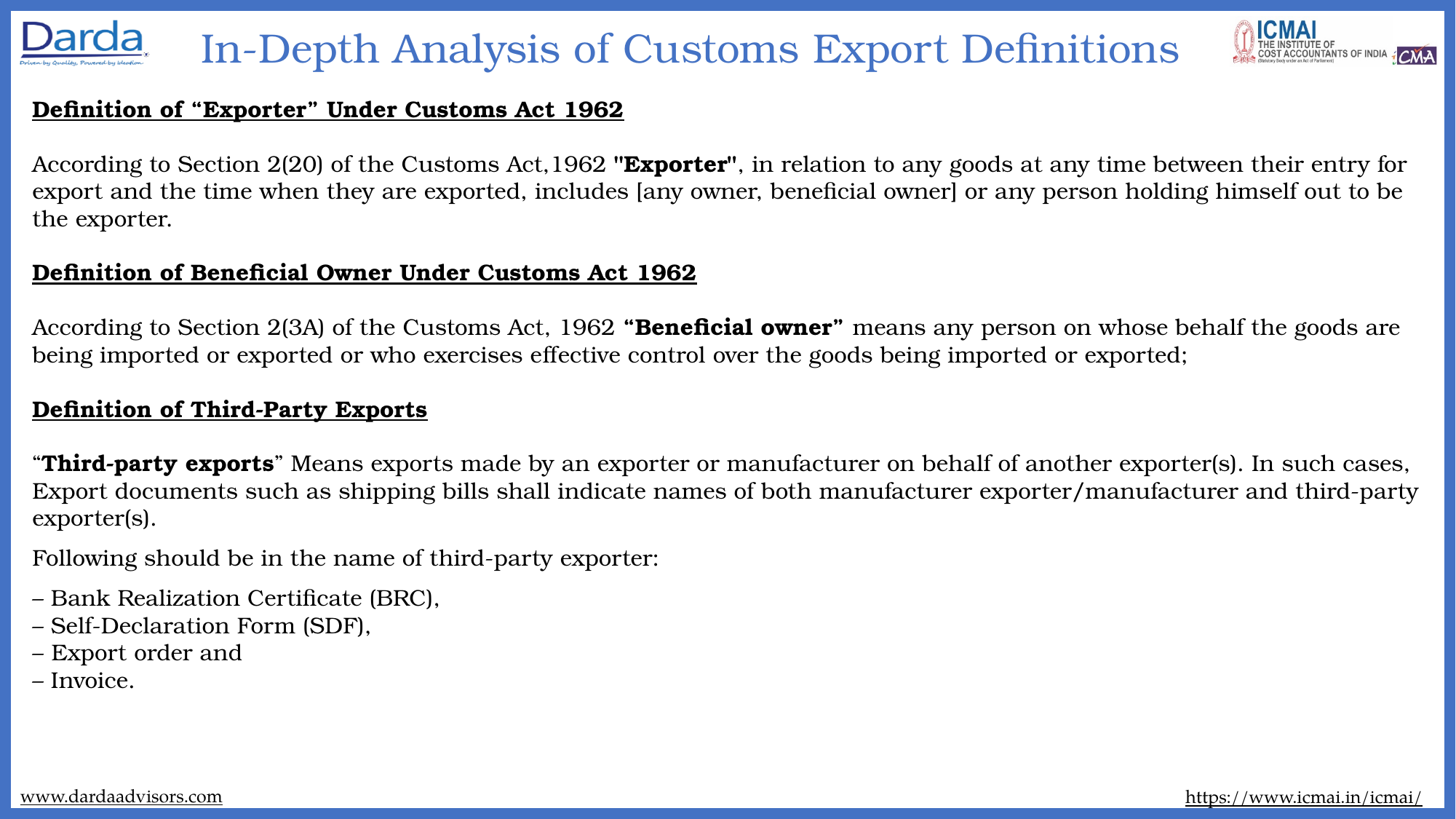

# In-Depth Analysis of Customs Export Definitions
Definition of “Exporter” Under Customs Act 1962

According to Section 2(20) of the Customs Act,1962 "Exporter", in relation to any goods at any time between their entry for export and the time when they are exported, includes [any owner, beneficial owner] or any person holding himself out to be the exporter.

Definition of Beneficial Owner Under Customs Act 1962

According to Section 2(3A) of the Customs Act, 1962 “Beneficial owner” means any person on whose behalf the goods are being imported or exported or who exercises effective control over the goods being imported or exported;

Definition of Third-Party Exports

“Third-party exports” Means exports made by an exporter or manufacturer on behalf of another exporter(s). In such cases, Export documents such as shipping bills shall indicate names of both manufacturer exporter/manufacturer and third-party exporter(s).

Following should be in the name of third-party exporter:

– Bank Realization Certificate (BRC),
– Self-Declaration Form (SDF),
– Export order and
– Invoice.